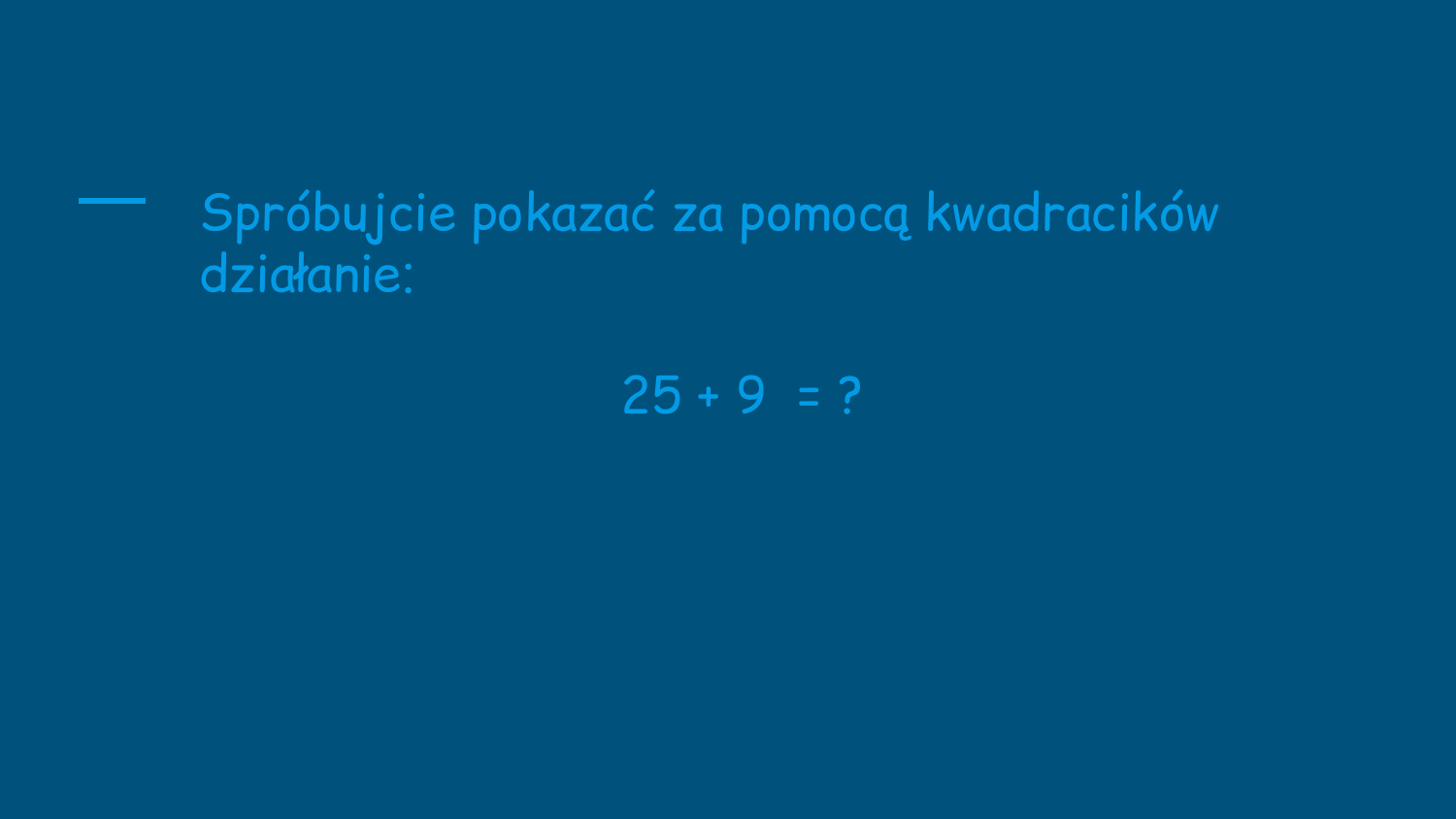

Spróbujcie pokazać za pomocą kwadracików działanie:

                            25 + 9  = ?